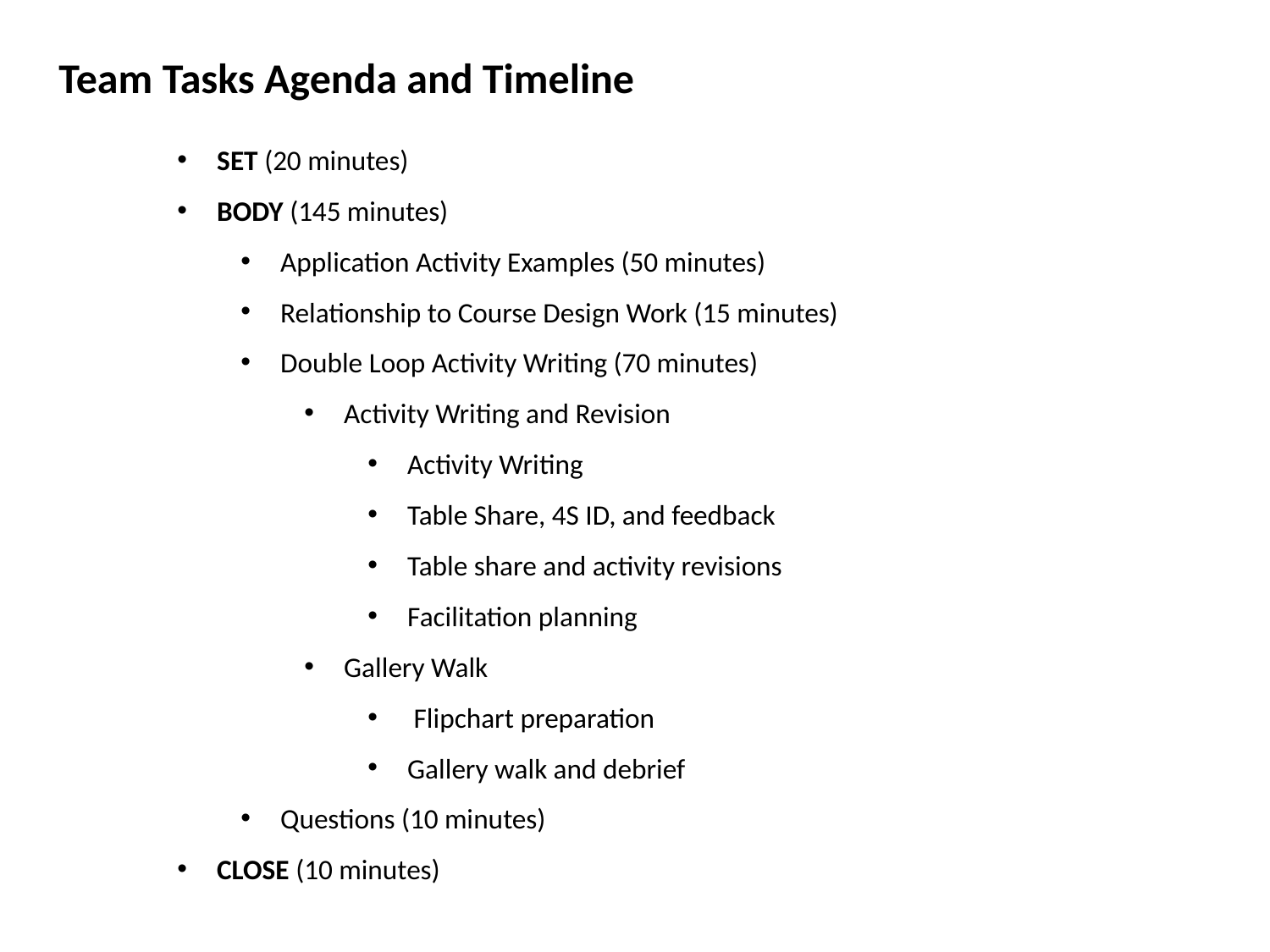

Team Tasks Agenda and Timeline
SET (20 minutes)
BODY (145 minutes)
Application Activity Examples (50 minutes)
Relationship to Course Design Work (15 minutes)
Double Loop Activity Writing (70 minutes)
Activity Writing and Revision
Activity Writing
Table Share, 4S ID, and feedback
Table share and activity revisions
Facilitation planning
Gallery Walk
 Flipchart preparation
Gallery walk and debrief
Questions (10 minutes)
CLOSE (10 minutes)